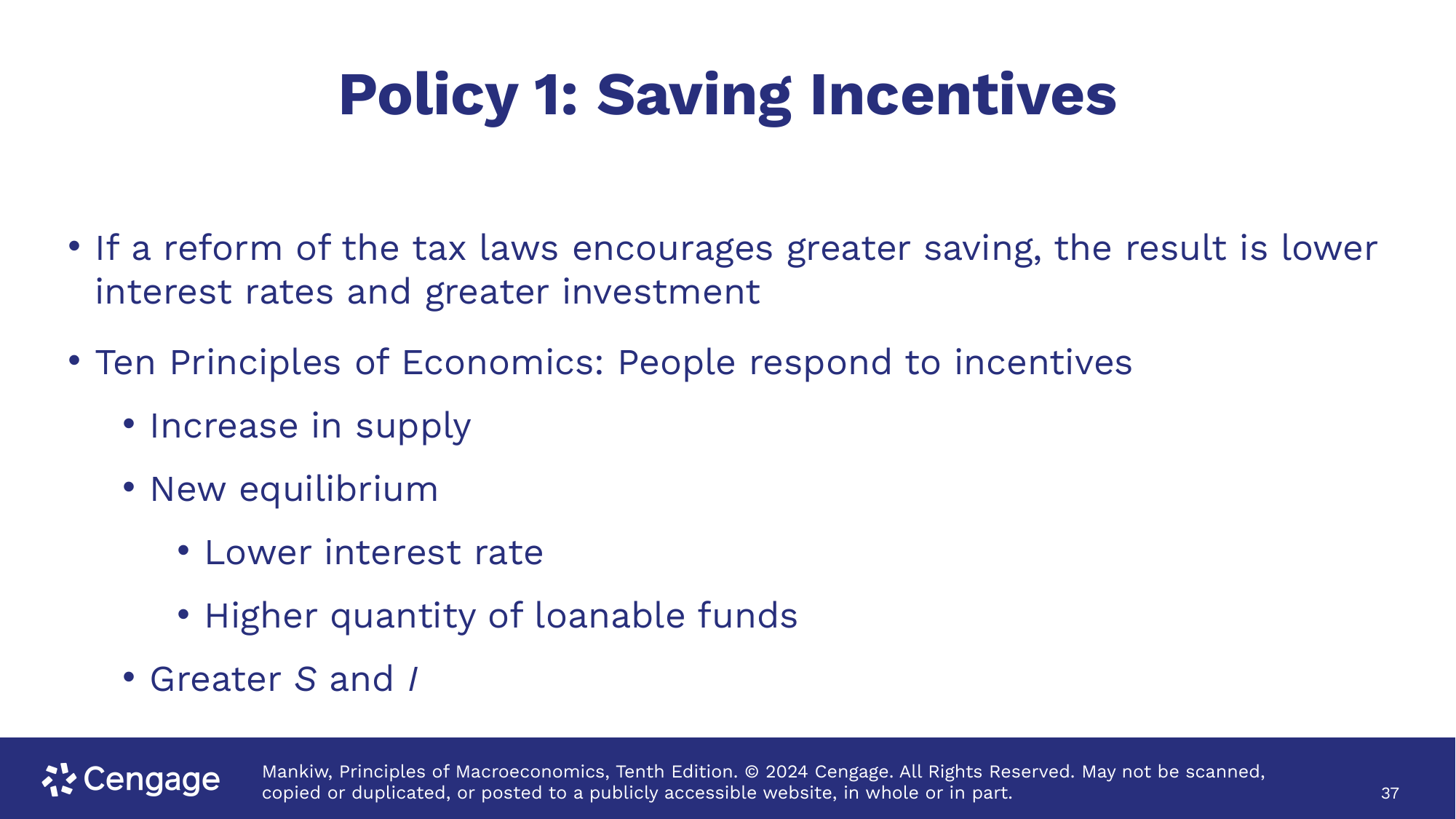

# Policy 1: Saving Incentives
If a reform of the tax laws encourages greater saving, the result is lower interest rates and greater investment
Ten Principles of Economics: People respond to incentives
Increase in supply
New equilibrium
Lower interest rate
Higher quantity of loanable funds
Greater S and I